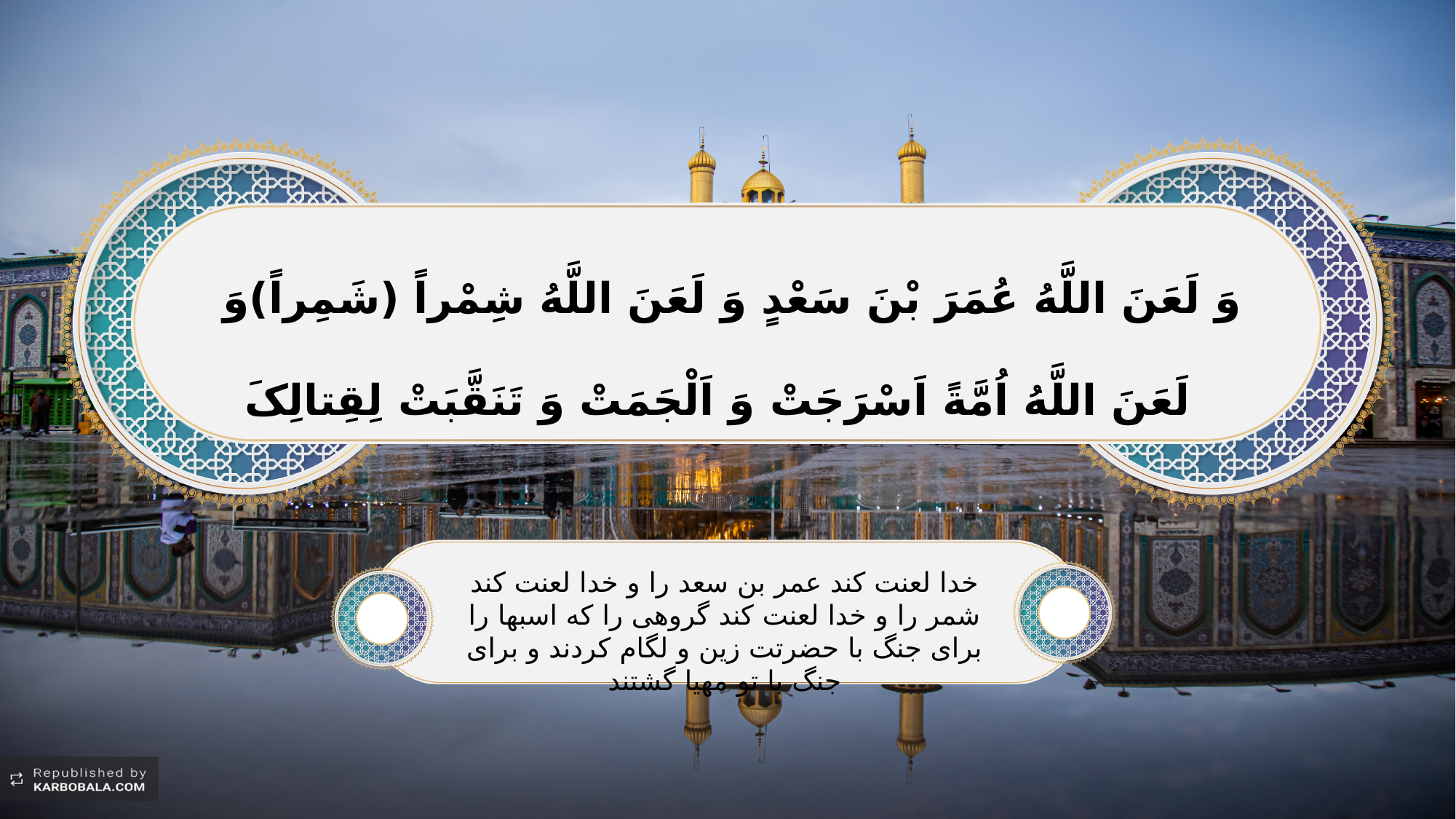

وَ لَعَنَ اللَّهُ عُمَرَ بْنَ سَعْدٍ وَ لَعَنَ اللَّهُ شِمْراً (شَمِراً)وَ لَعَنَ اللَّهُ اُمَّةً اَسْرَجَتْ وَ اَلْجَمَتْ وَ تَنَقَّبَتْ لِقِتالِکَ
خدا لعنت کند عمر بن سعد را و خدا لعنت کند شمر را و خدا لعنت کند گروهی را که اسبها را برای جنگ با حضرتت زین و لگام کردند و برای جنگ با تو مهیا گشتند